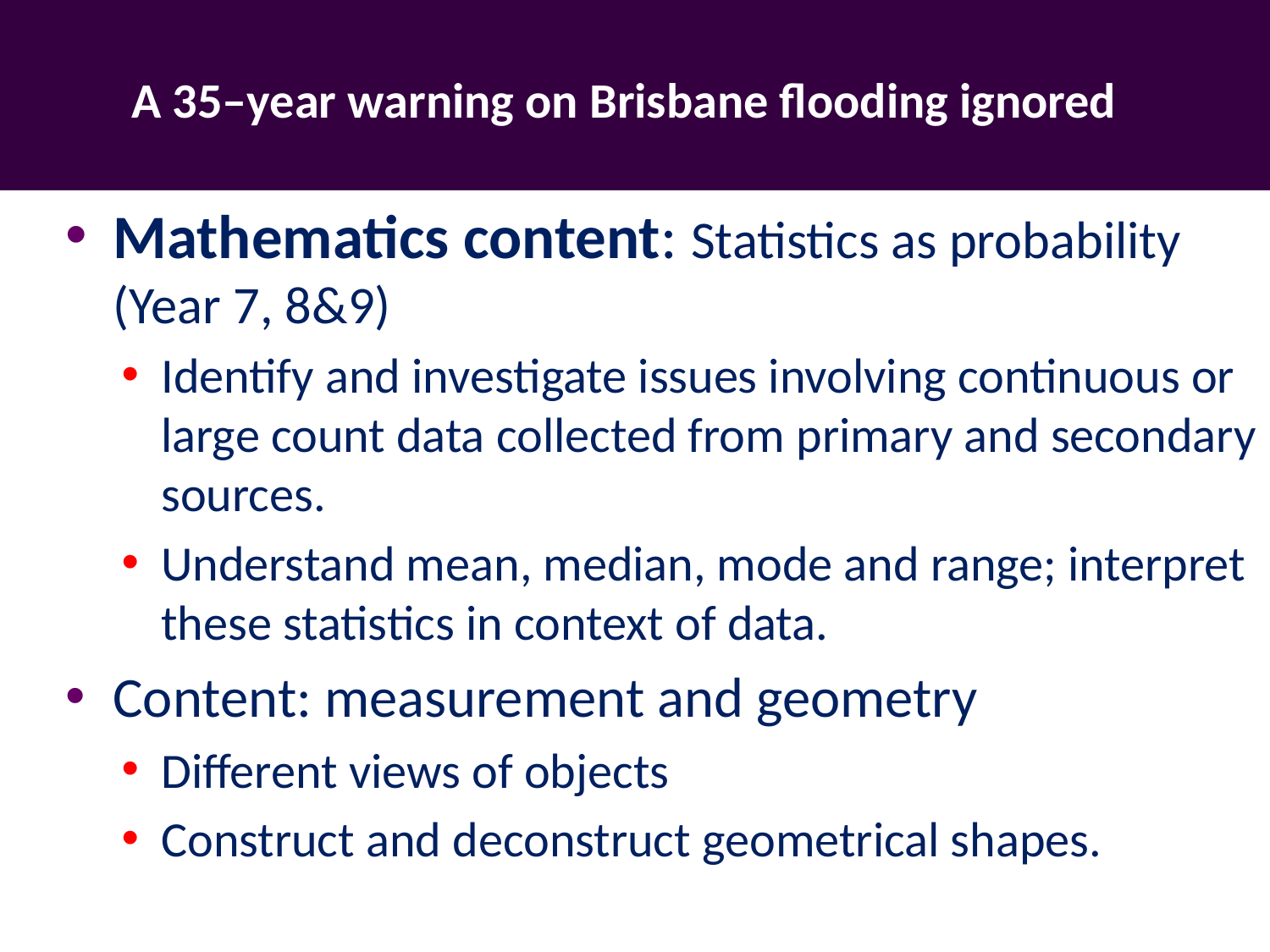

# A 35–year warning on Brisbane flooding ignored
Mathematics content: Statistics as probability (Year 7, 8&9)
Identify and investigate issues involving continuous or large count data collected from primary and secondary sources.
Understand mean, median, mode and range; interpret these statistics in context of data.
Content: measurement and geometry
Different views of objects
Construct and deconstruct geometrical shapes.